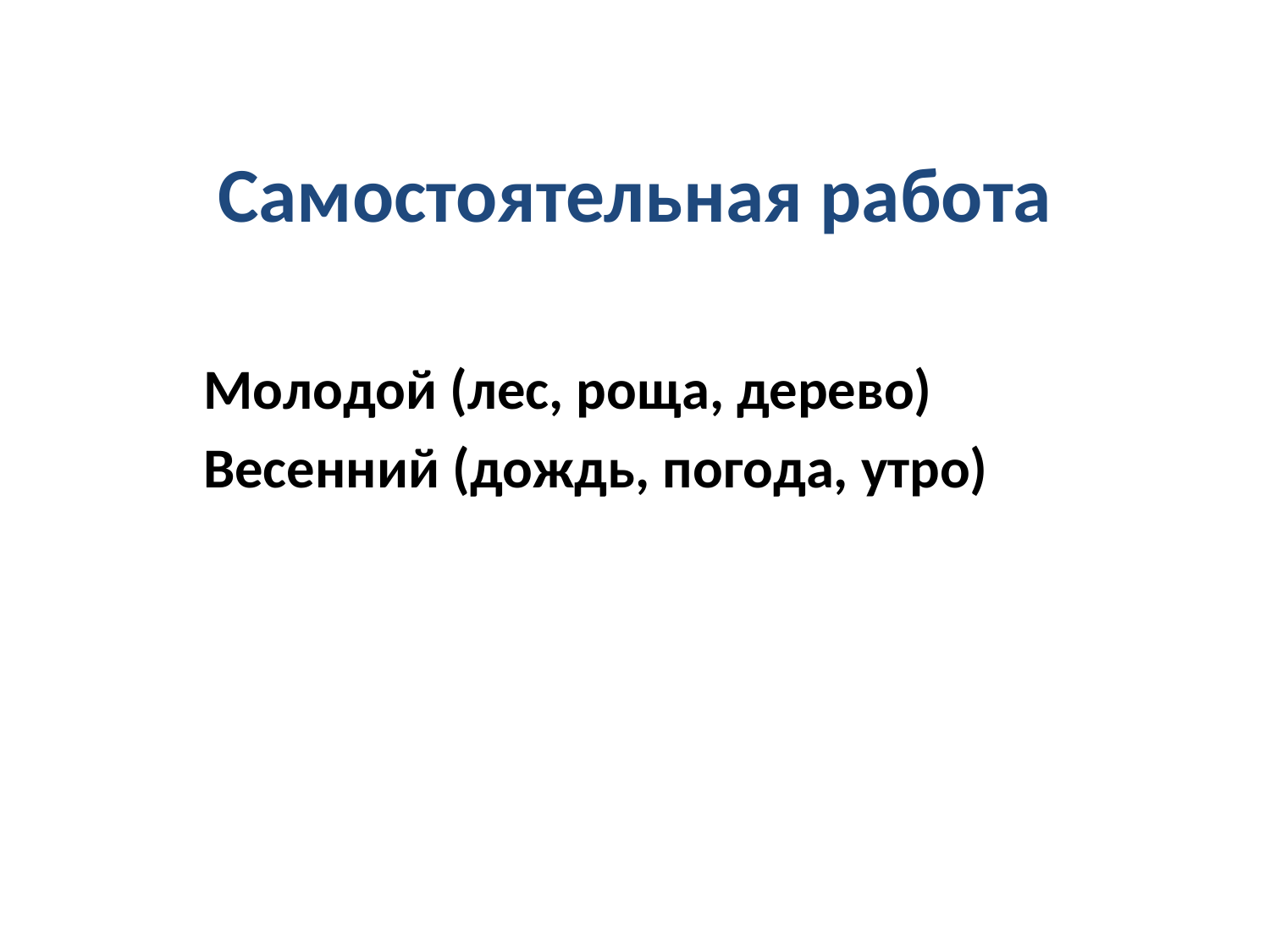

# Самостоятельная работа
Молодой (лес, роща, дерево)
Весенний (дождь, погода, утро)